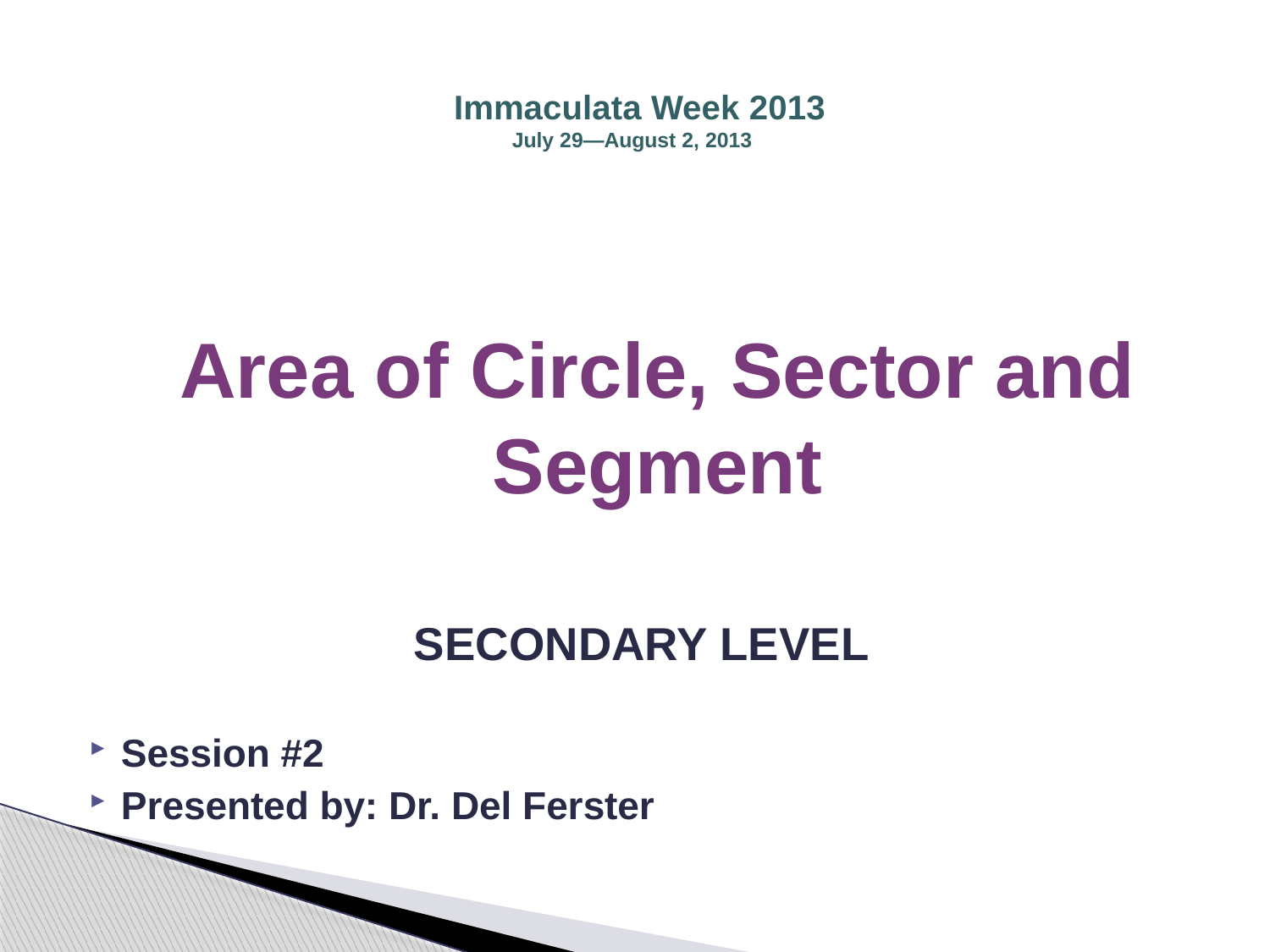

# Immaculata Week 2013 July 29—August 2, 2013

	Area of Circle, Sector and Segment

SECONDARY LEVEL

Session #2
Presented by: Dr. Del Ferster